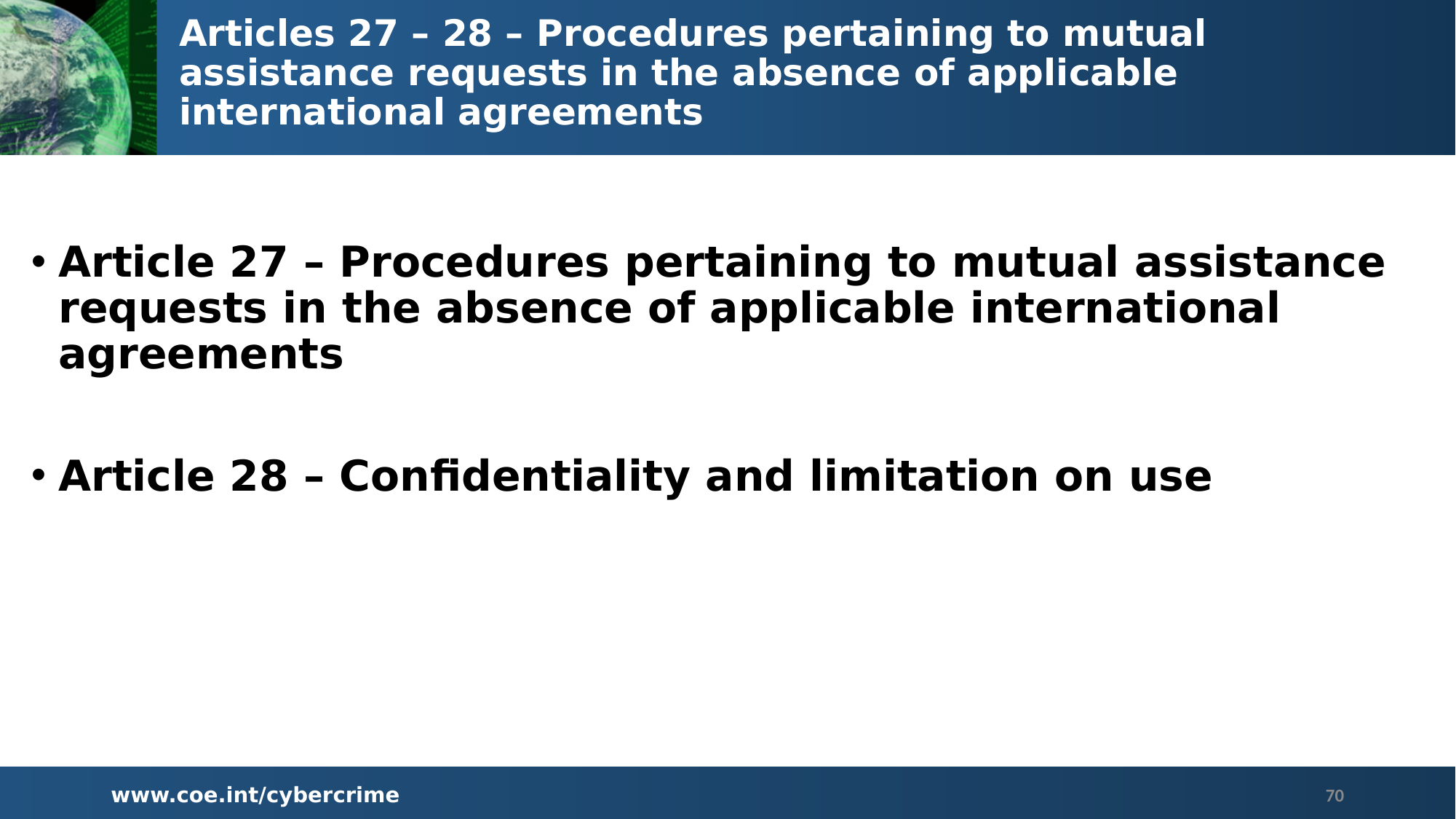

# Articles 27 – 28 – Procedures pertaining to mutual assistance requests in the absence of applicable international agreements

Article 27 – Procedures pertaining to mutual assistance requests in the absence of applicable international agreements

Article 28 – Confidentiality and limitation on use
www.coe.int/cybercrime
70